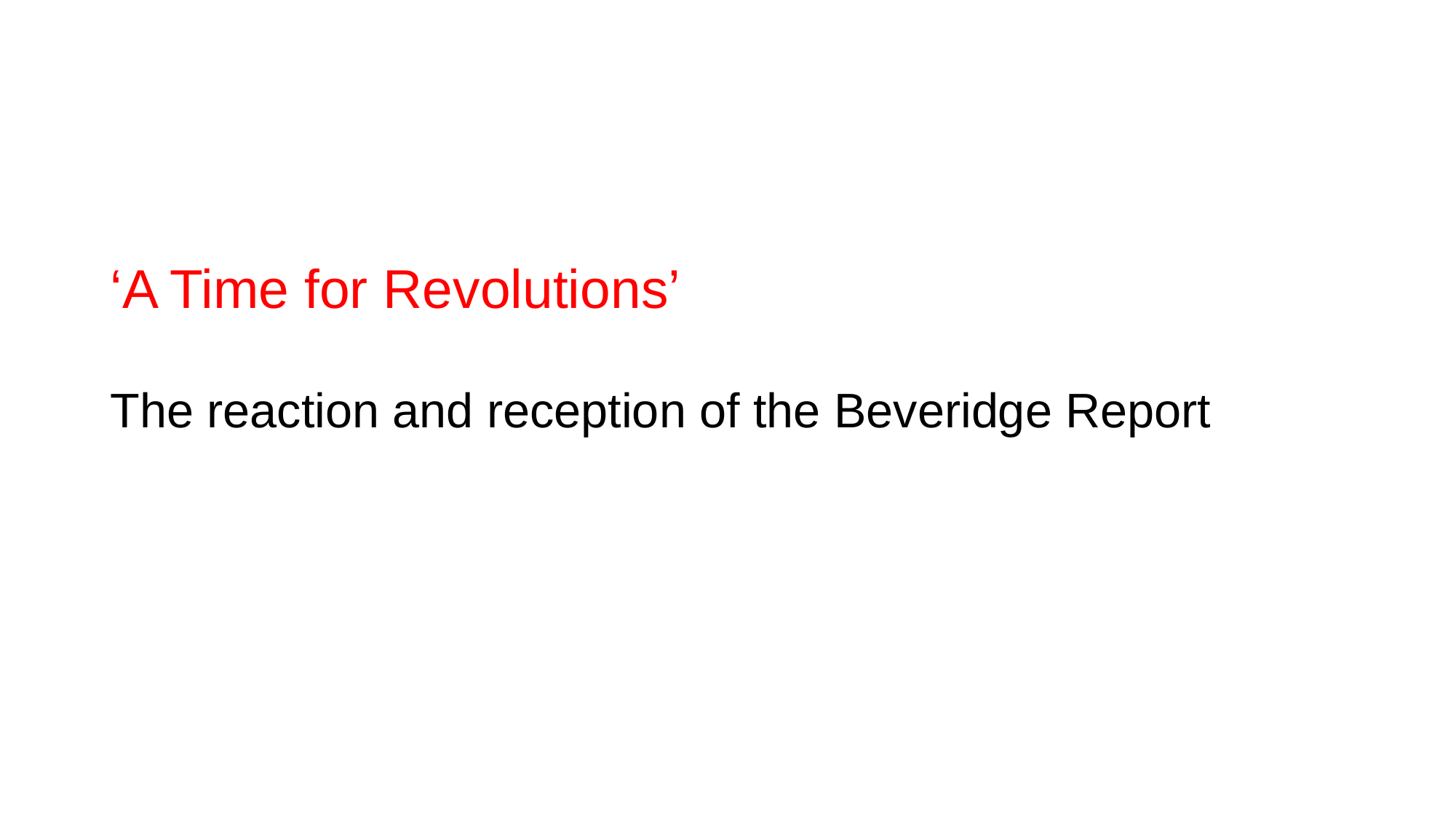

# ‘A Time for Revolutions’
The reaction and reception of the Beveridge Report